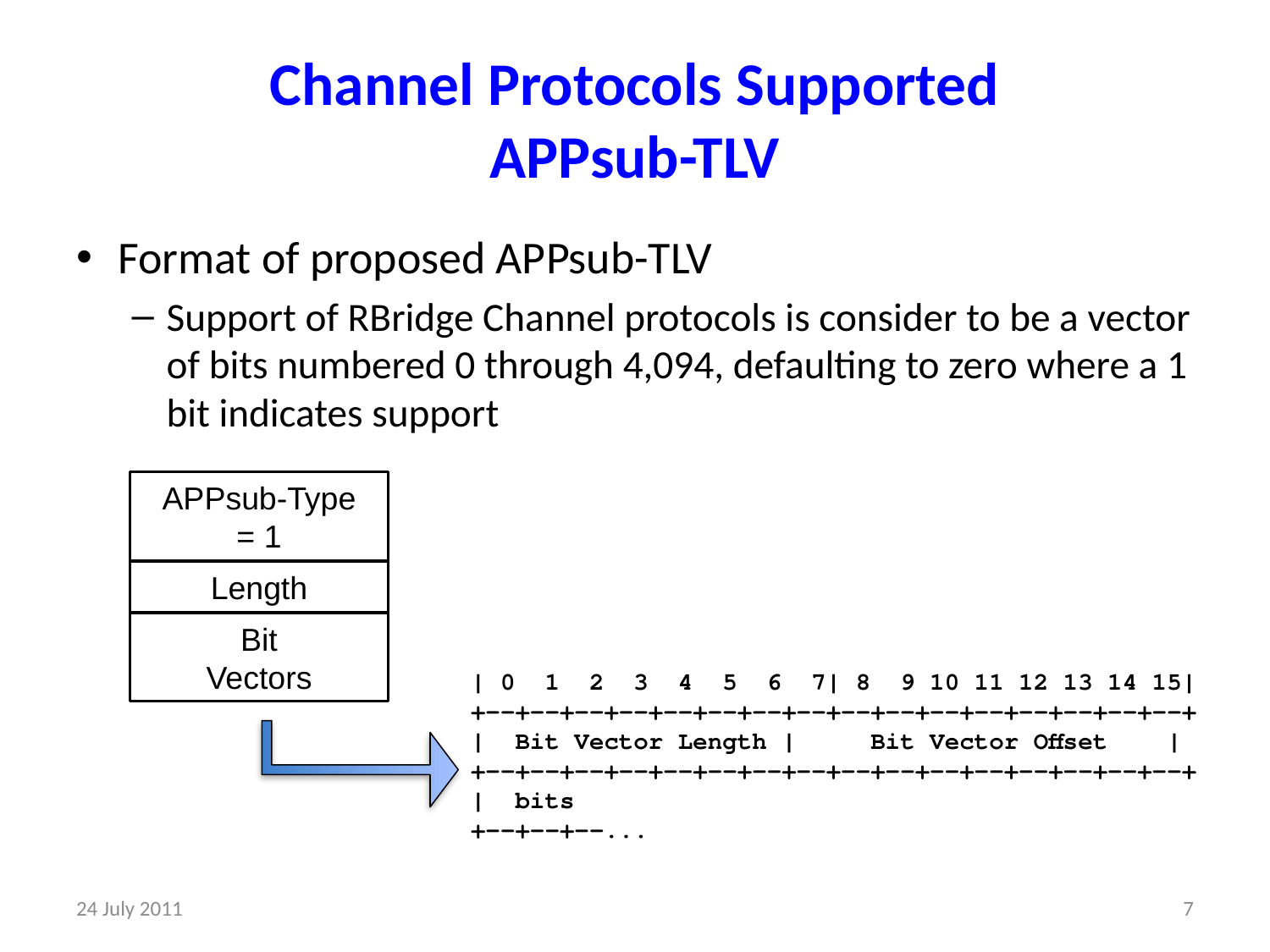

# Channel Protocols Supported APPsub-TLV
Format of proposed APPsub-TLV
Support of RBridge Channel protocols is consider to be a vector of bits numbered 0 through 4,094, defaulting to zero where a 1 bit indicates support
APPsub-Type
= 1
Length
Bit
Vectors
| 0  1  2  3  4  5  6  7| 8  9 10 11 12 13 14 15|
+--+--+--+--+--+--+--+--+--+--+--+--+--+--+--+--+
|  Bit Vector Length |     Bit Vector Offset    |
+--+--+--+--+--+--+--+--+--+--+--+--+--+--+--+--+
|  bits
+--+--+--...

24 July 2011
7